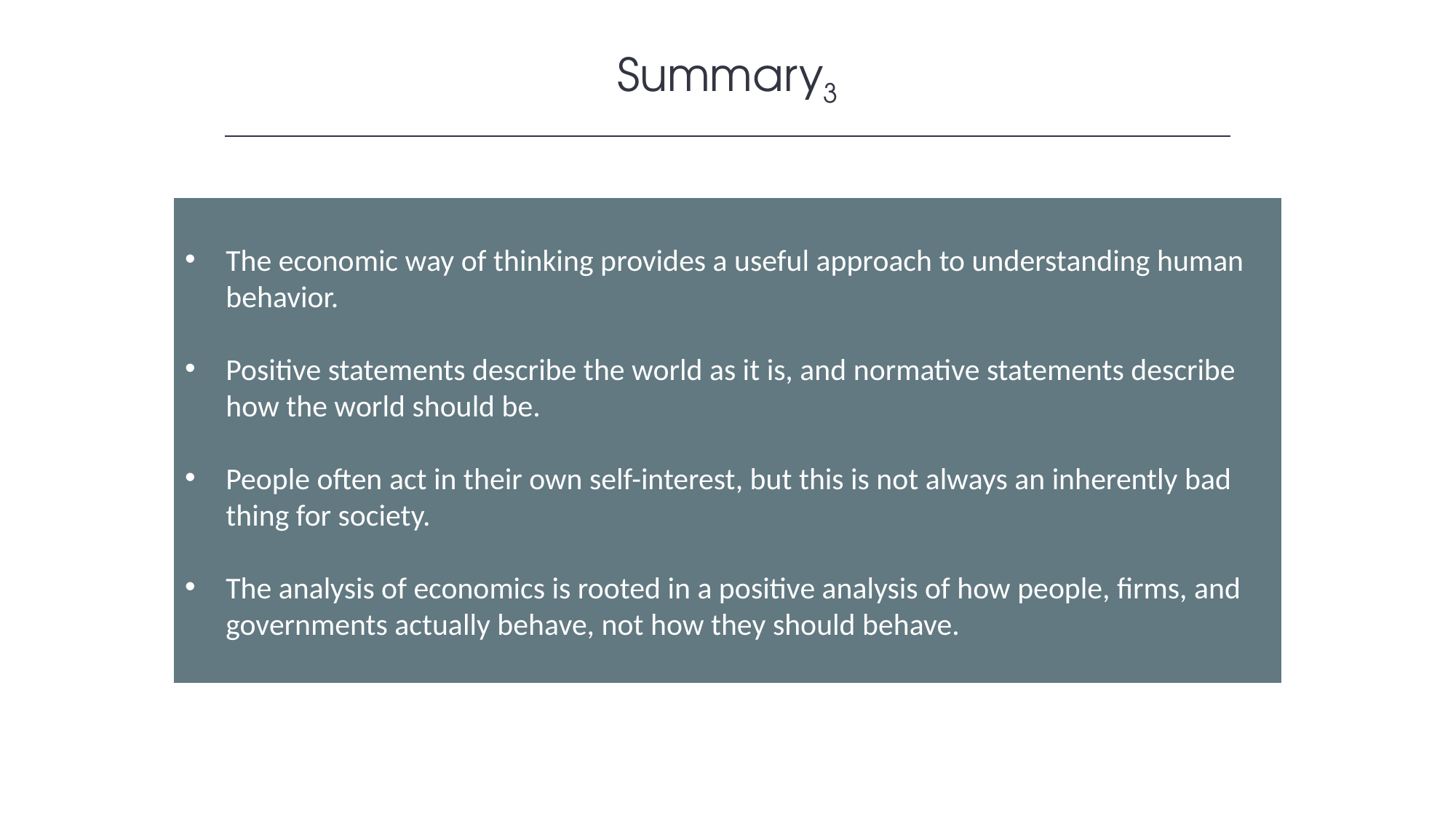

Summary3

The economic way of thinking provides a useful approach to understanding human behavior.

Positive statements describe the world as it is, and normative statements describe how the world should be.

People often act in their own self-interest, but this is not always an inherently bad thing for society.

The analysis of economics is rooted in a positive analysis of how people, firms, and governments actually behave, not how they should behave.